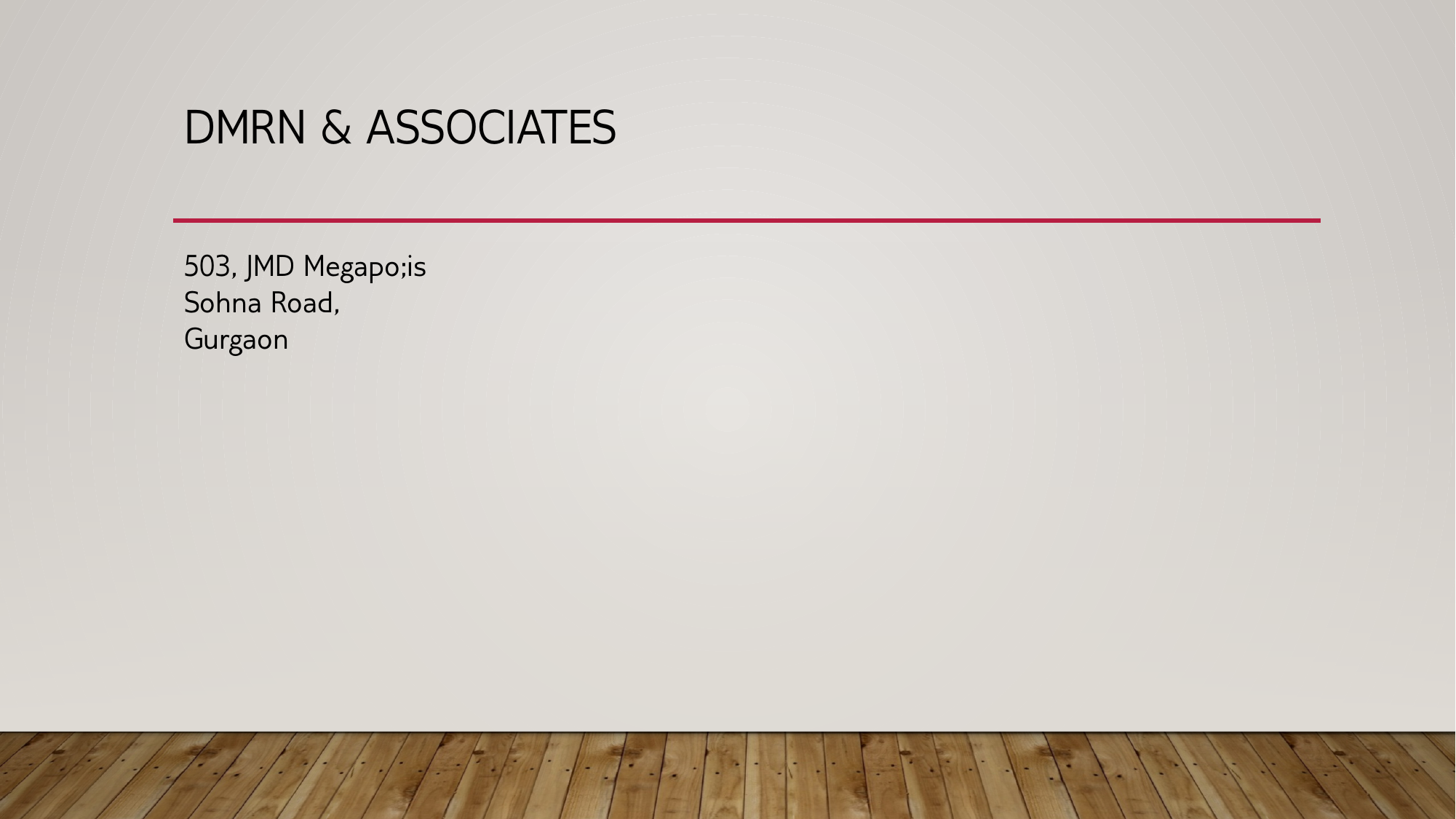

# DMRN & Associates
503, JMD Megapo;is
Sohna Road,
Gurgaon